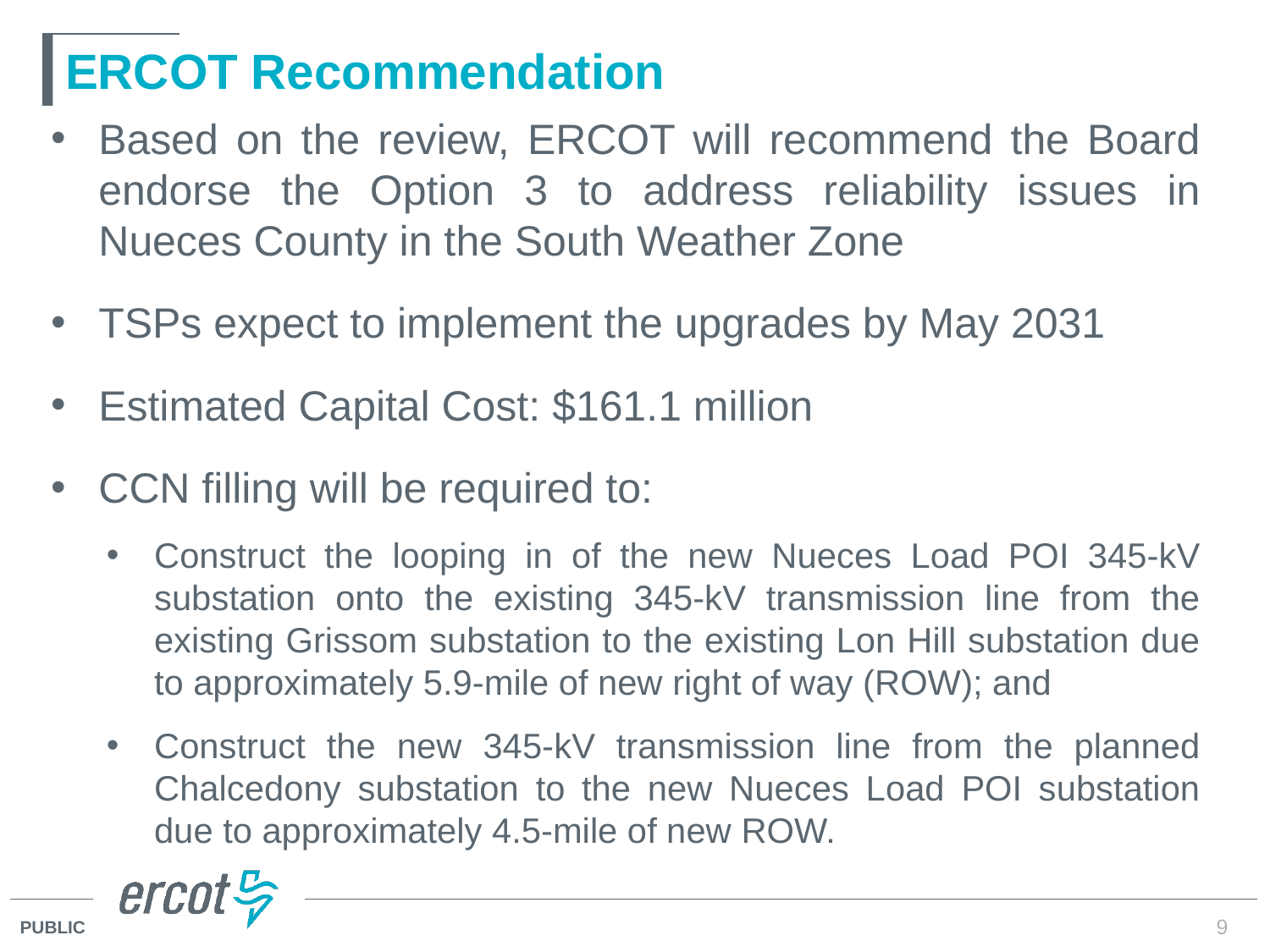

# ERCOT Recommendation
Based on the review, ERCOT will recommend the Board endorse the Option 3 to address reliability issues in Nueces County in the South Weather Zone
TSPs expect to implement the upgrades by May 2031
Estimated Capital Cost: $161.1 million
CCN filling will be required to:
Construct the looping in of the new Nueces Load POI 345-kV substation onto the existing 345-kV transmission line from the existing Grissom substation to the existing Lon Hill substation due to approximately 5.9-mile of new right of way (ROW); and
Construct the new 345-kV transmission line from the planned Chalcedony substation to the new Nueces Load POI substation due to approximately 4.5-mile of new ROW.

9